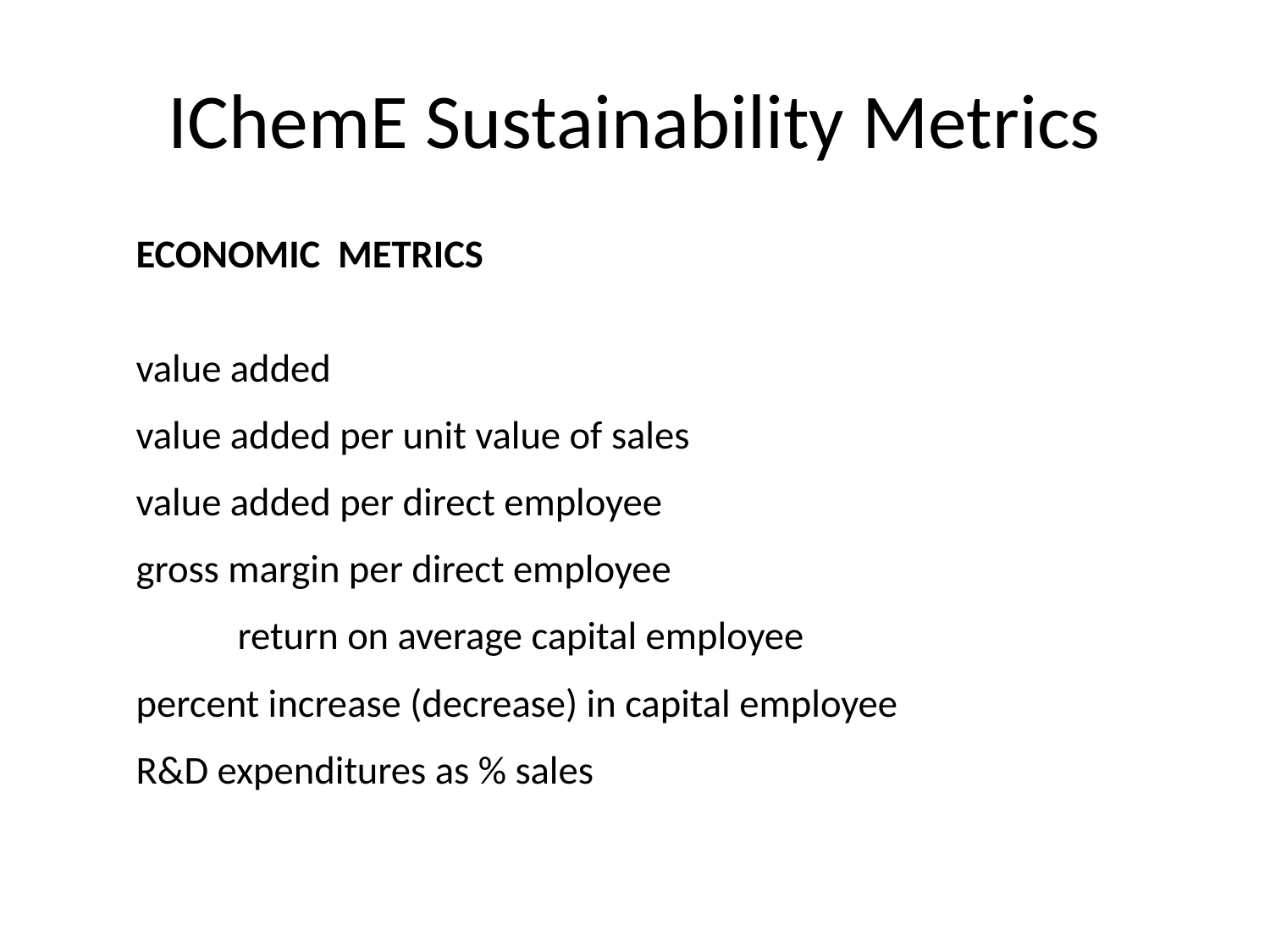

# IChemE Sustainability Metrics
	ECONOMIC  METRICS
	value added
	value added per unit value of sales
	value added per direct employee
	gross margin per direct employee
      	return on average capital employee
	percent increase (decrease) in capital employee
	R&D expenditures as % sales